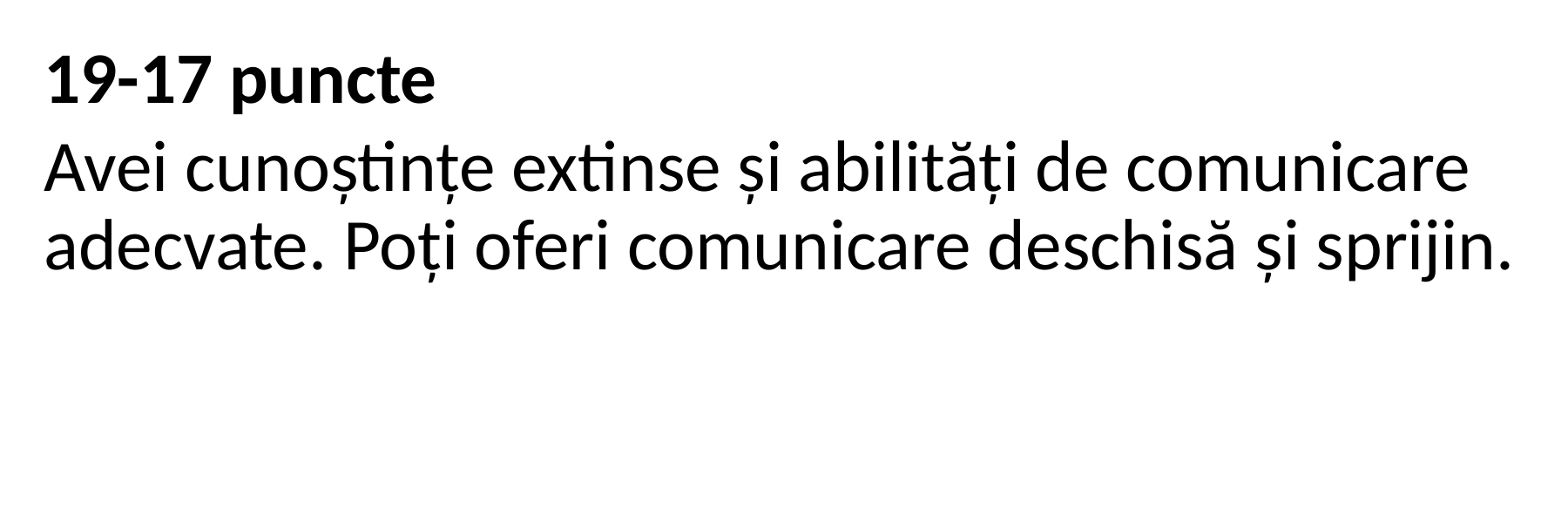

19-17 puncte
Avei cunoștințe extinse și abilități de comunicare adecvate. Poți oferi comunicare deschisă și sprijin.